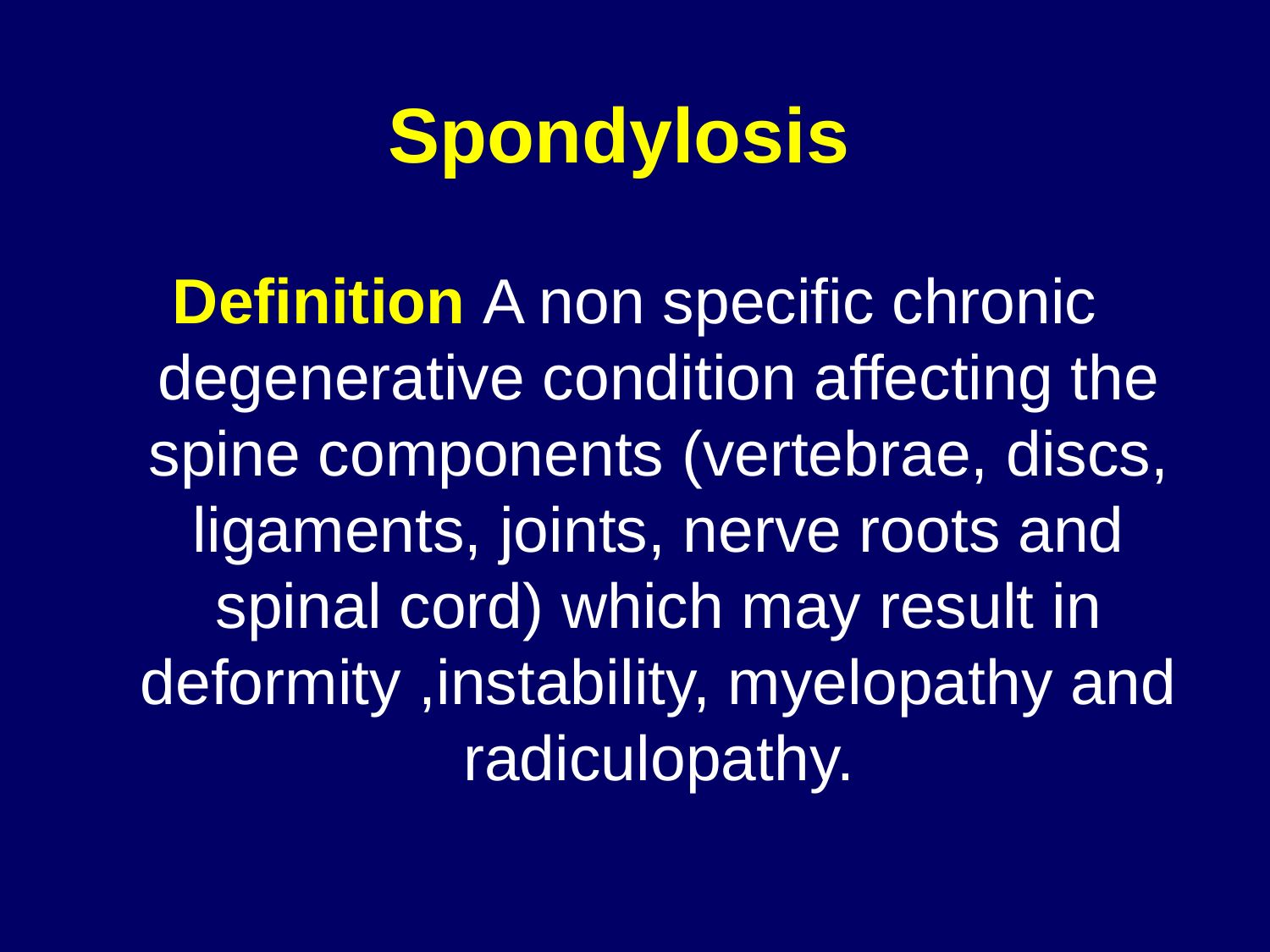

Spondylosis
Definition A non specific chronic degenerative condition affecting the spine components (vertebrae, discs, ligaments, joints, nerve roots and spinal cord) which may result in deformity ,instability, myelopathy and radiculopathy.